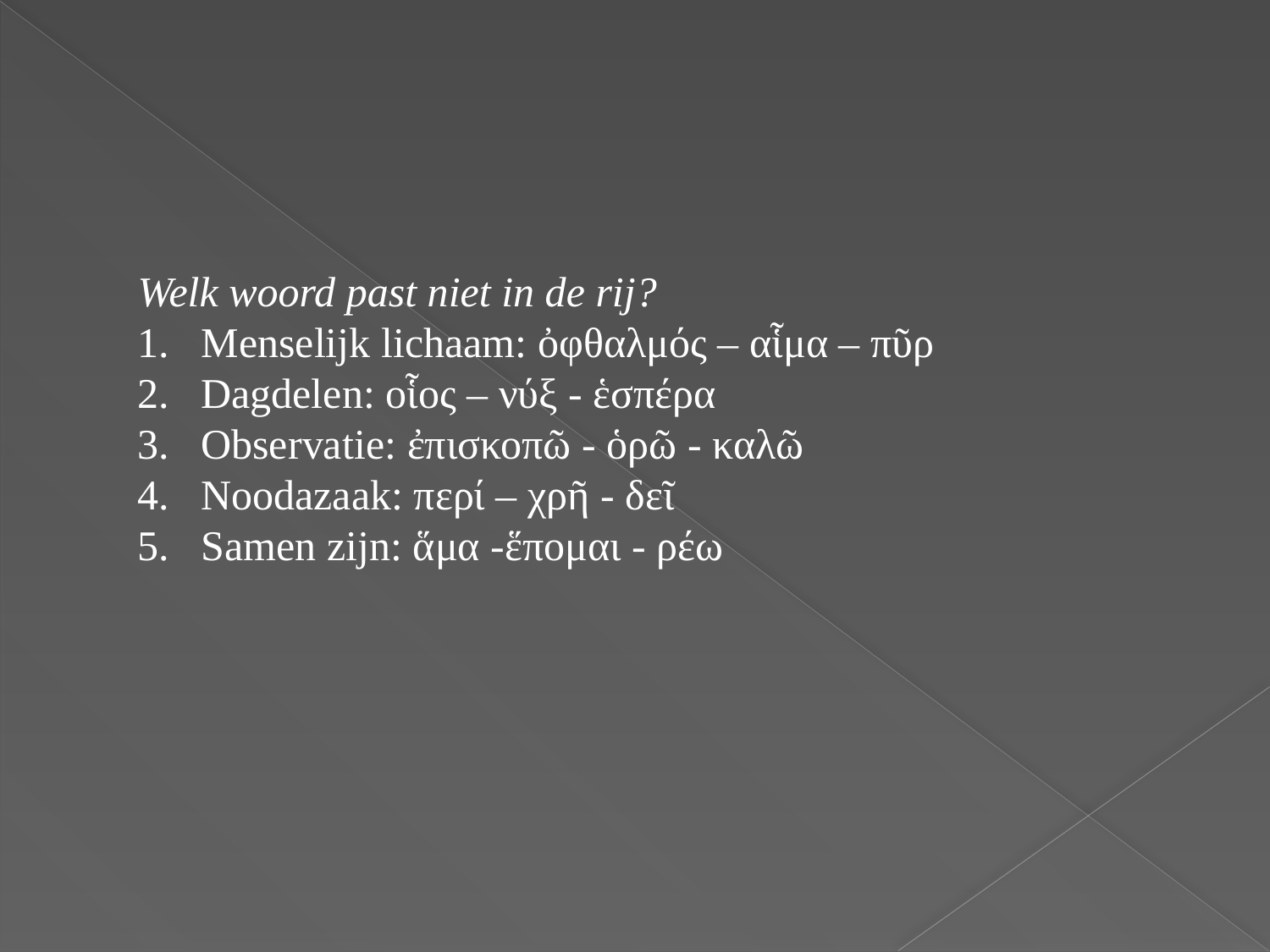

#
Welk woord past niet in de rij?
Menselijk lichaam: ὀφθαλμός – αἷμα – πῦρ
Dagdelen: οἷος – νύξ - ἑσπέρα
Observatie: ἐπισκοπῶ - ὁρῶ - καλῶ
Noodazaak: περί – χρῆ - δεῖ
Samen zijn: ἅμα -ἕπομαι - ρέω